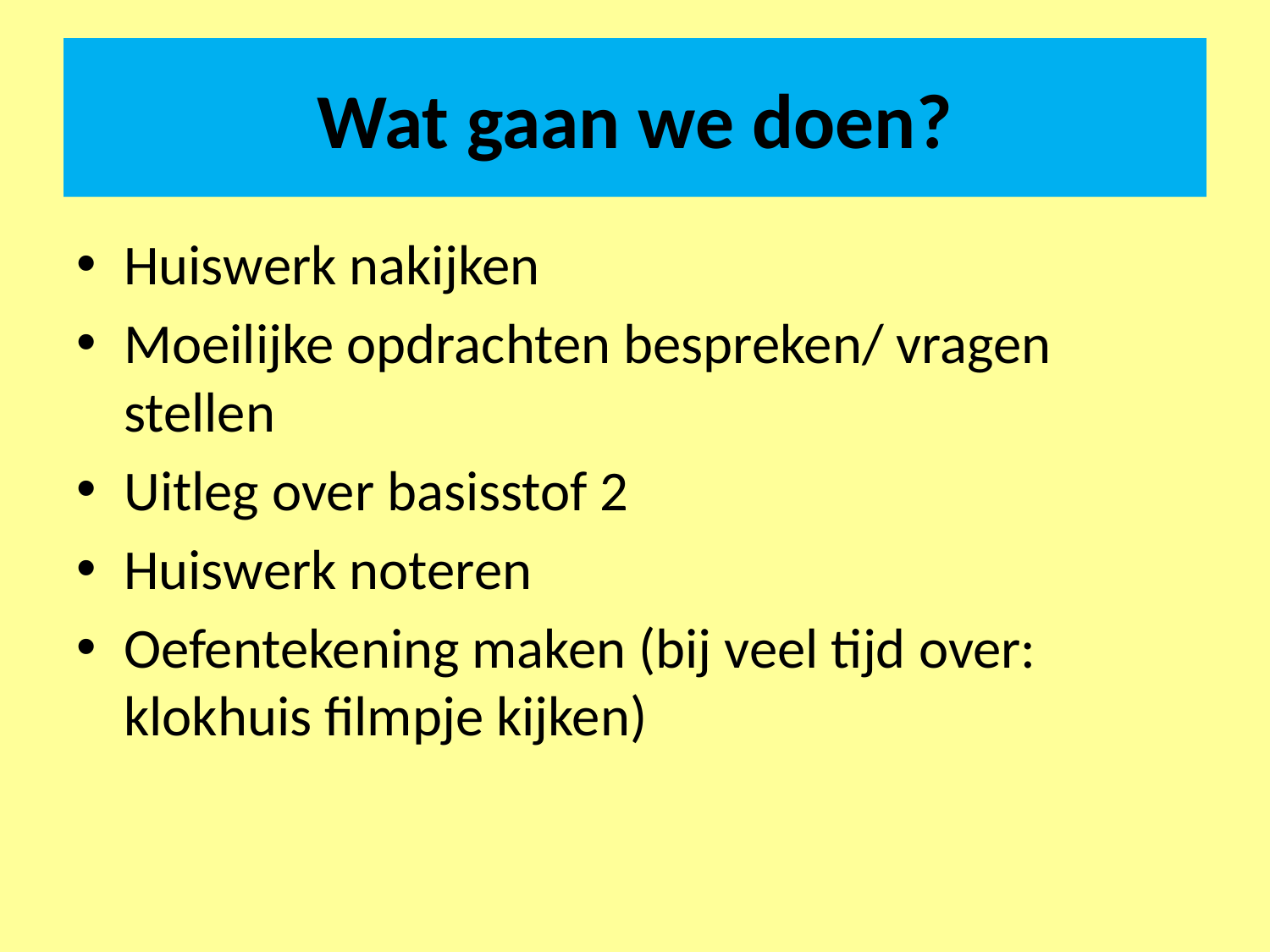

# Wat gaan we doen?
Huiswerk nakijken
Moeilijke opdrachten bespreken/ vragen stellen
Uitleg over basisstof 2
Huiswerk noteren
Oefentekening maken (bij veel tijd over: klokhuis filmpje kijken)